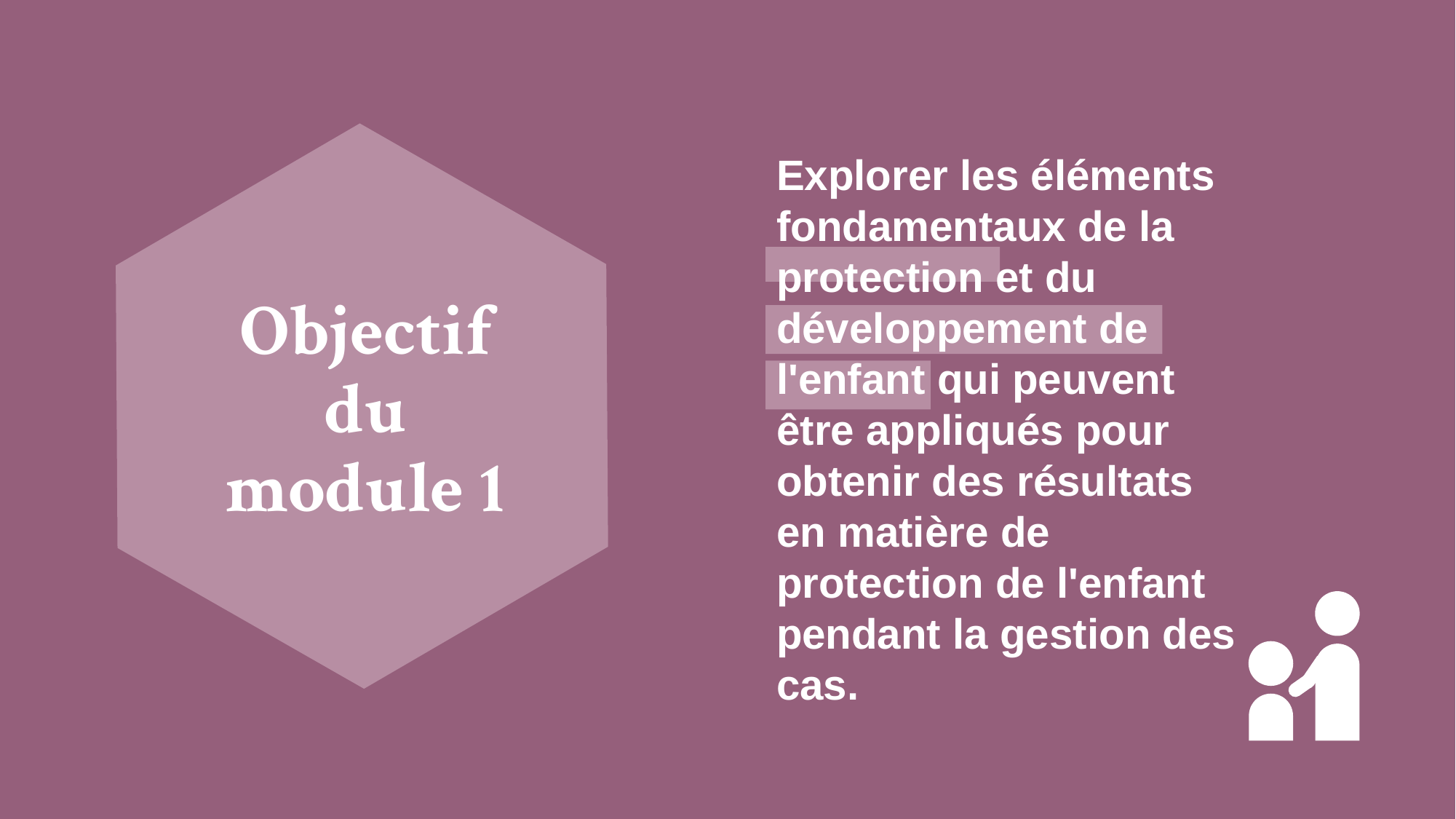

Explorer les éléments fondamentaux de la protection et du développement de l'enfant qui peuvent être appliqués pour obtenir des résultats en matière de protection de l'enfant pendant la gestion des cas.

# Objectif du module 1